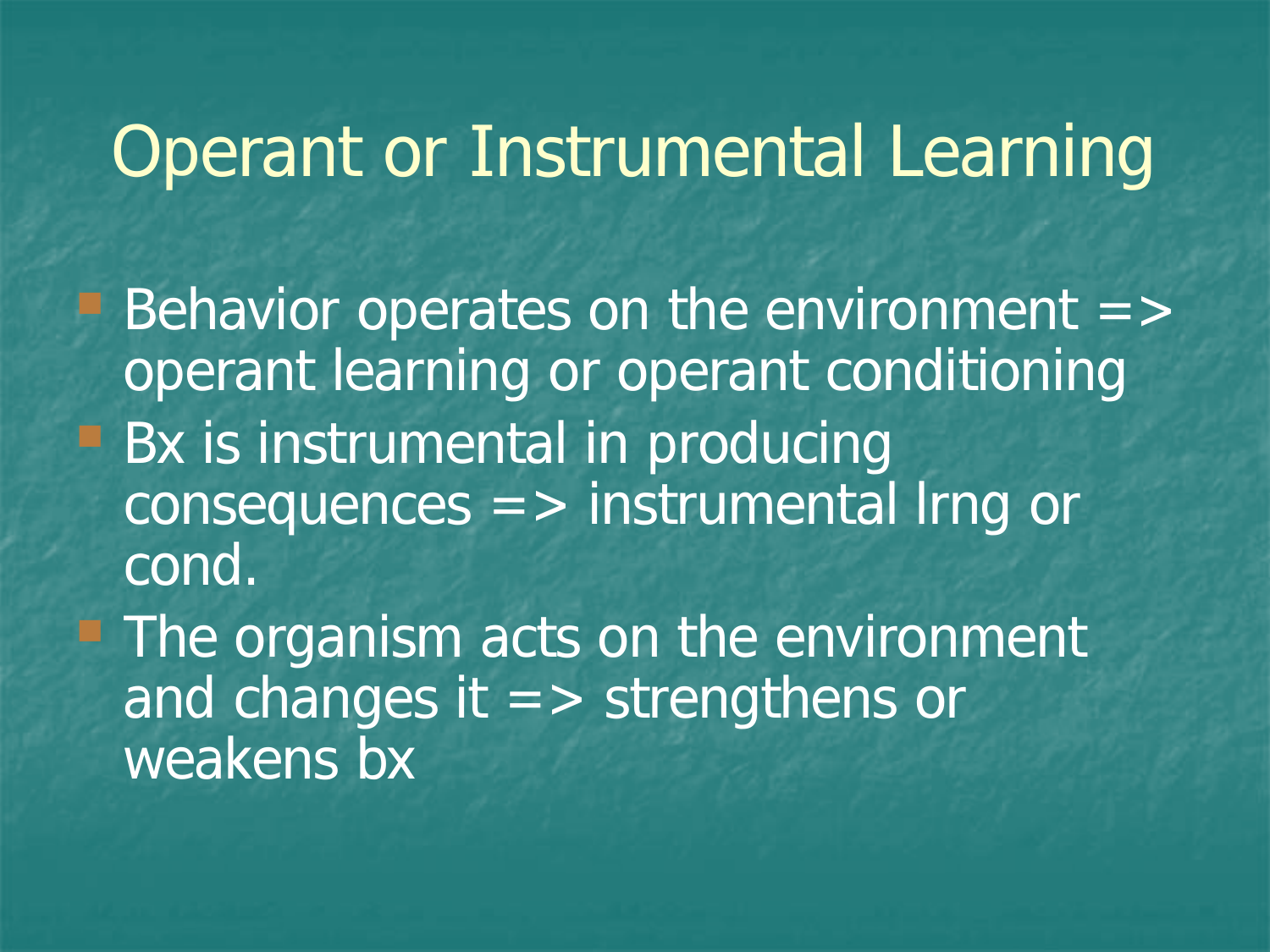

# Operant or Instrumental Learning
Behavior operates on the environment => operant learning or operant conditioning
Bx is instrumental in producing consequences => instrumental lrng or cond.
The organism acts on the environment and changes it => strengthens or weakens bx